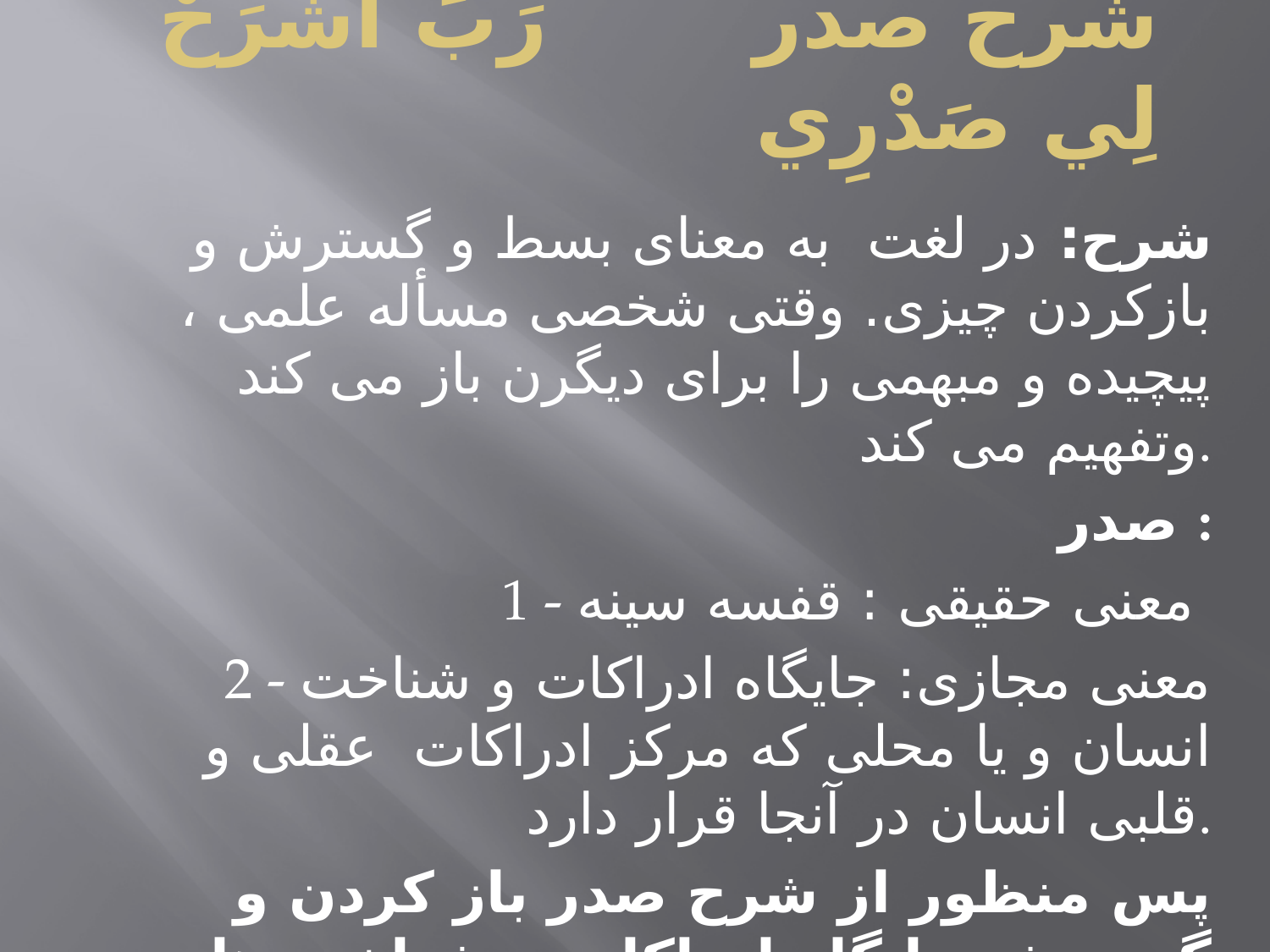

# شرح صدر       رَبِّ اشْرَحْ لِي صَدْرِي
شرح: در لغت  به معنای بسط و گسترش و بازکردن چیزی. وقتی شخصی مسأله علمی ، پیچیده و مبهمی را برای دیگرن باز می کند وتفهیم می کند.
صدر :
 1 - معنی حقیقی : قفسه سینه
 2 - معنی مجازی: جایگاه ادراکات و شناخت انسان و یا محلی که مرکز ادراکات  عقلی و قلبی انسان در آنجا قرار دارد.
پس منظور از شرح صدر باز کردن و گسترش جایگاه ادراکات و شناخت های انسان.